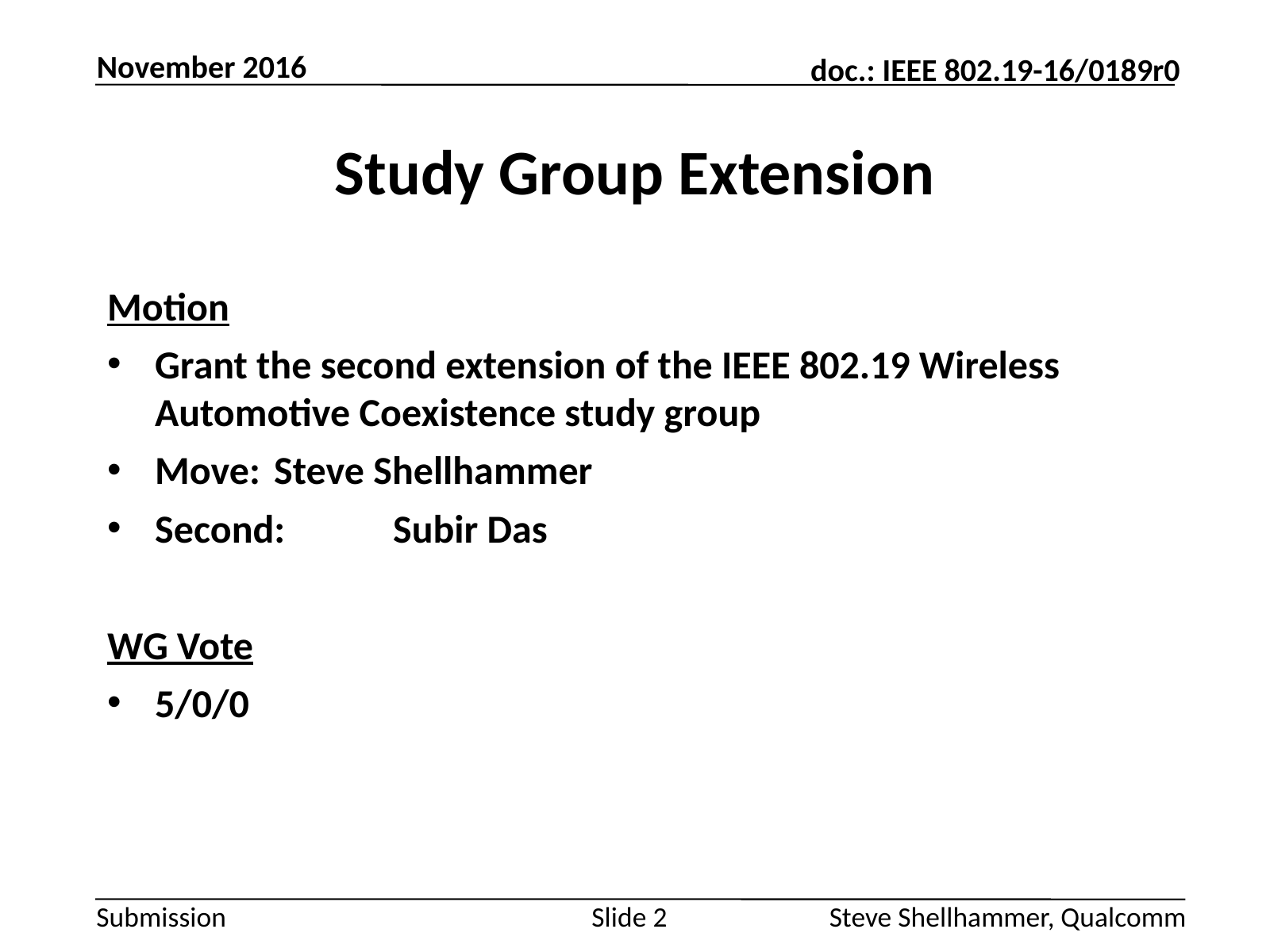

November 2016
# Study Group Extension
Motion
Grant the second extension of the IEEE 802.19 Wireless Automotive Coexistence study group
Move:	Steve Shellhammer
Second:	Subir Das

WG Vote
5/0/0
Slide 2
Steve Shellhammer, Qualcomm